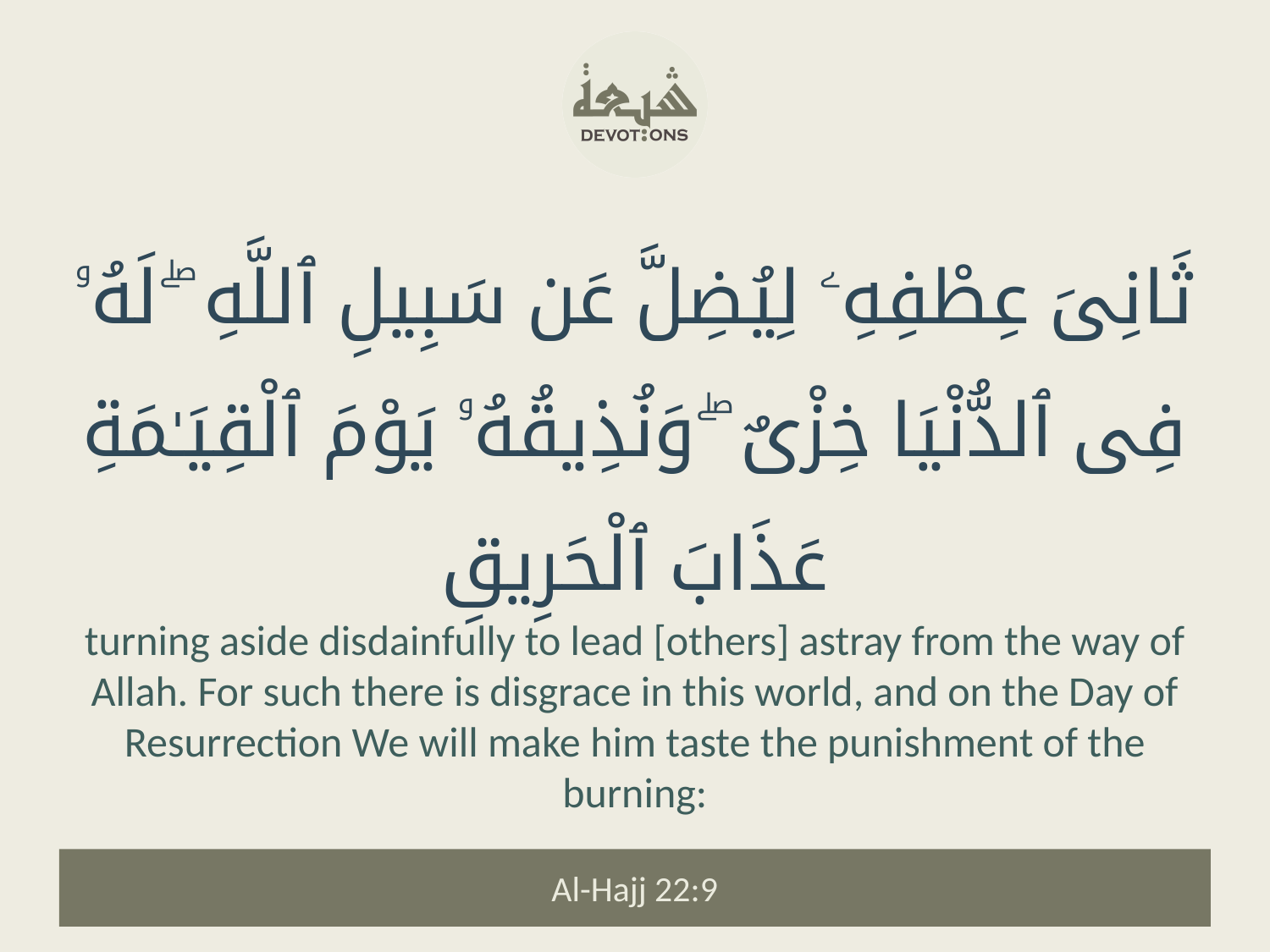

ثَانِىَ عِطْفِهِۦ لِيُضِلَّ عَن سَبِيلِ ٱللَّهِ ۖ لَهُۥ فِى ٱلدُّنْيَا خِزْىٌ ۖ وَنُذِيقُهُۥ يَوْمَ ٱلْقِيَـٰمَةِ عَذَابَ ٱلْحَرِيقِ
turning aside disdainfully to lead [others] astray from the way of Allah. For such there is disgrace in this world, and on the Day of Resurrection We will make him taste the punishment of the burning:
Al-Hajj 22:9